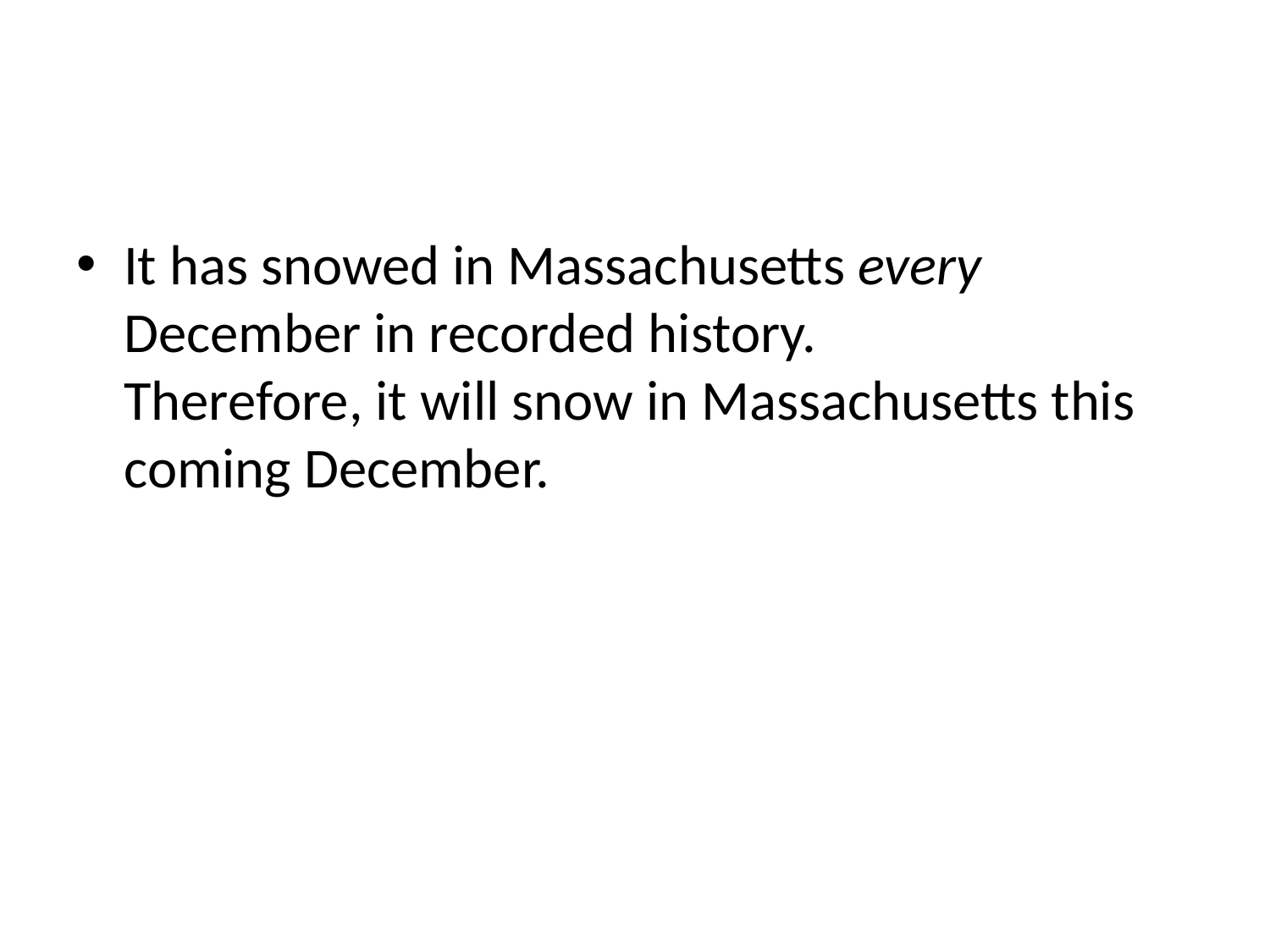

#
It has snowed in Massachusetts every December in recorded history.
Therefore, it will snow in Massachusetts this coming December.